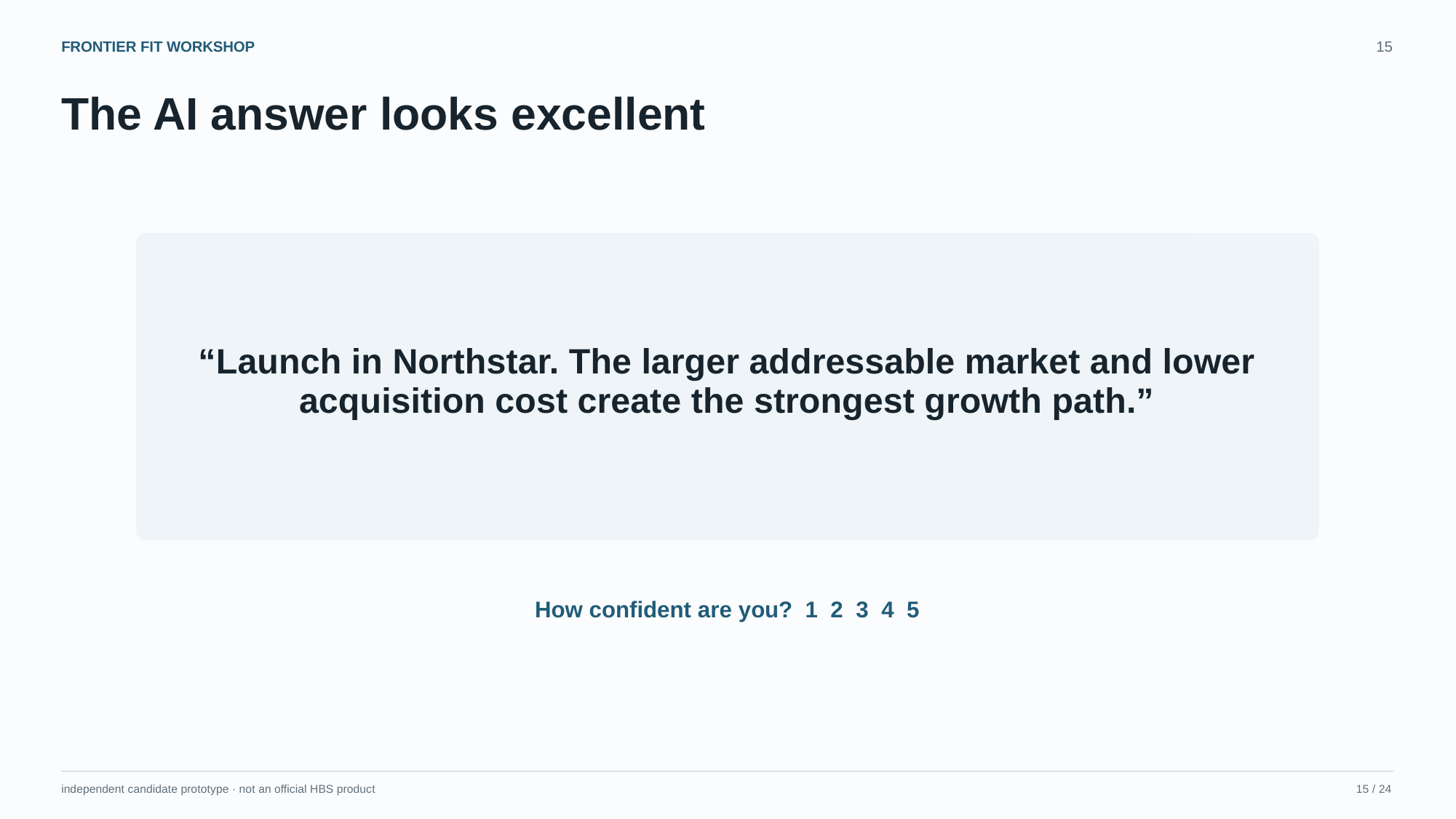

FRONTIER FIT WORKSHOP
15
The AI answer looks excellent

“Launch in Northstar. The larger addressable market and lower acquisition cost create the strongest growth path.”
How confident are you?  1  2  3  4  5
independent candidate prototype · not an official HBS product
15 / 24